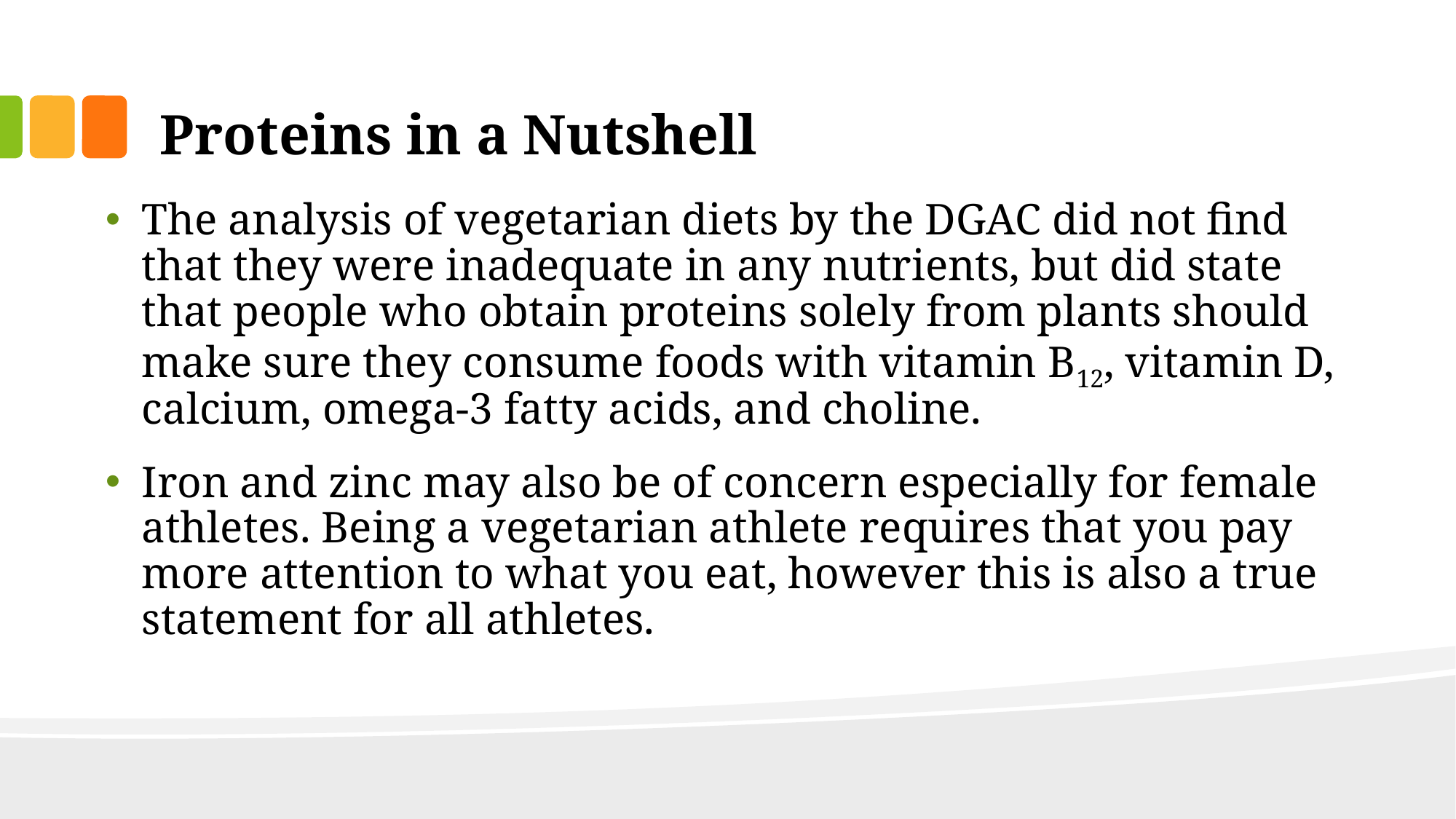

# Proteins in a Nutshell
The analysis of vegetarian diets by the DGAC did not find that they were inadequate in any nutrients, but did state that people who obtain proteins solely from plants should make sure they consume foods with vitamin B12, vitamin D, calcium, omega-3 fatty acids, and choline.
Iron and zinc may also be of concern especially for female athletes. Being a vegetarian athlete requires that you pay more attention to what you eat, however this is also a true statement for all athletes.